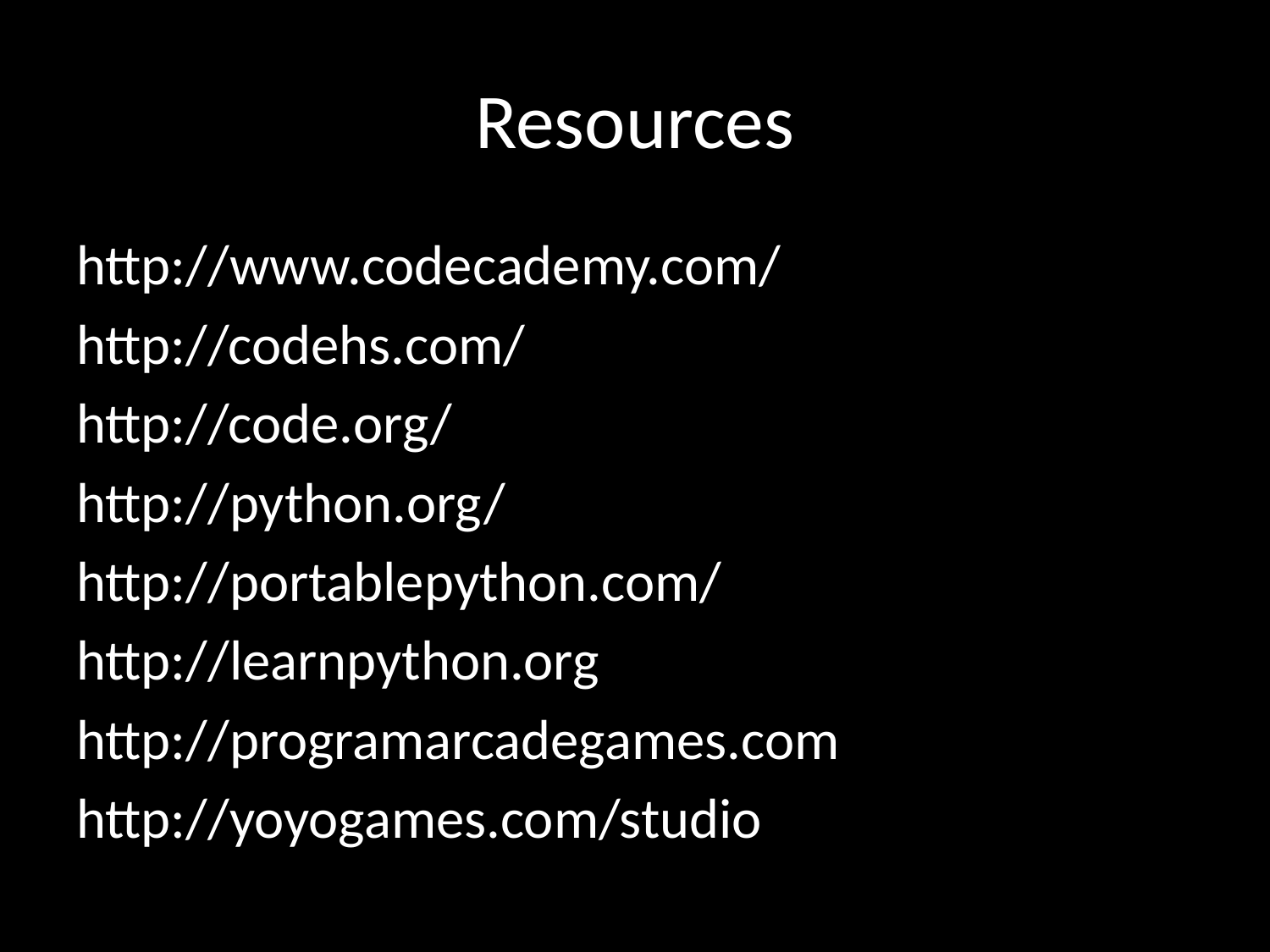

# Resources
http://www.codecademy.com/
http://codehs.com/
http://code.org/
http://python.org/
http://portablepython.com/
http://learnpython.org
http://programarcadegames.com
http://yoyogames.com/studio